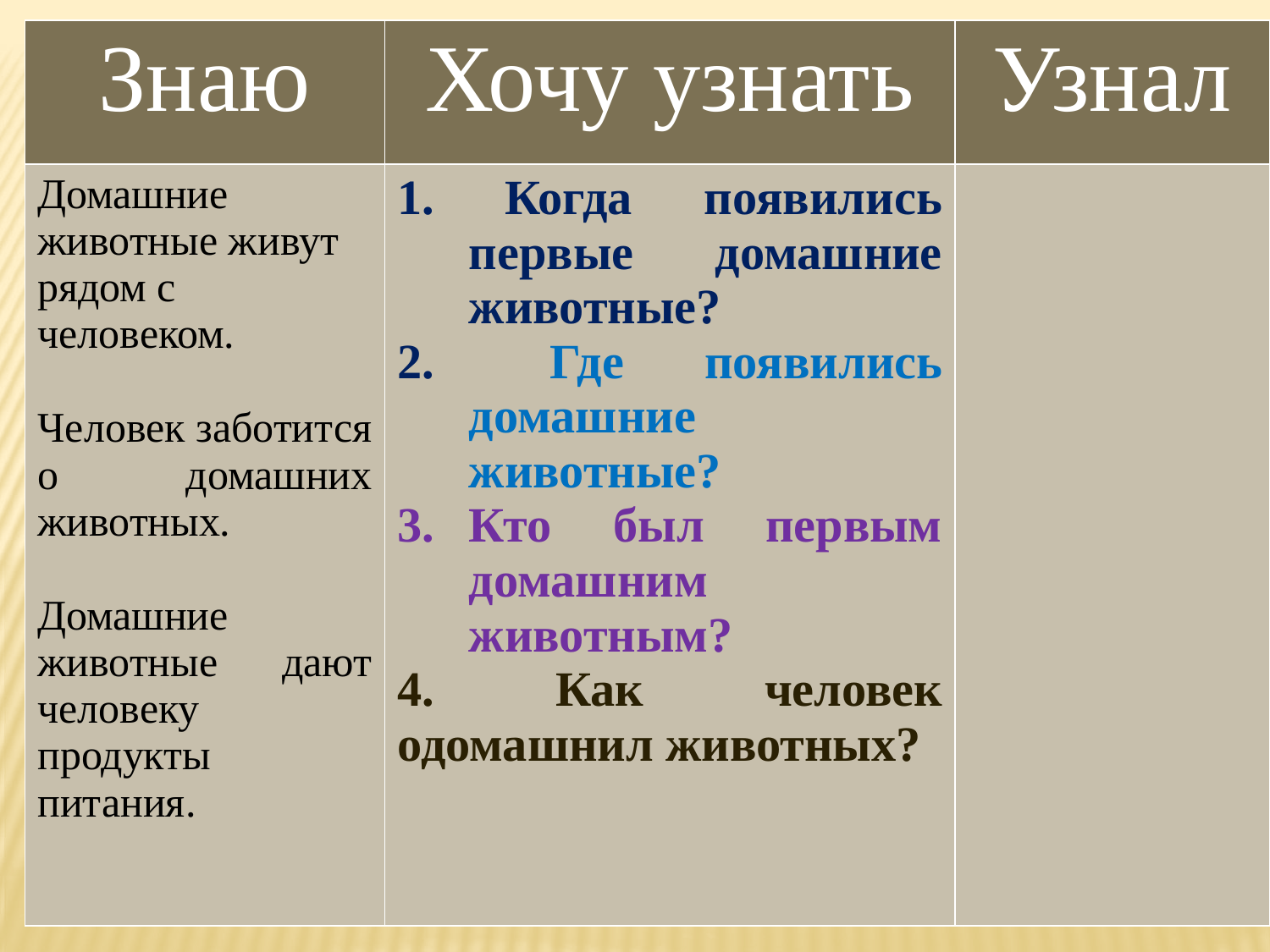

| Знаю | Хочу узнать | Узнал |
| --- | --- | --- |
| Домашние животные живут рядом с человеком. Человек заботится о домашних животных. Домашние животные дают человеку продукты питания. | Когда появились первые домашние животные? Где появились домашние животные? Кто был первым домашним животным? 4. Как человек одомашнил животных? |  |